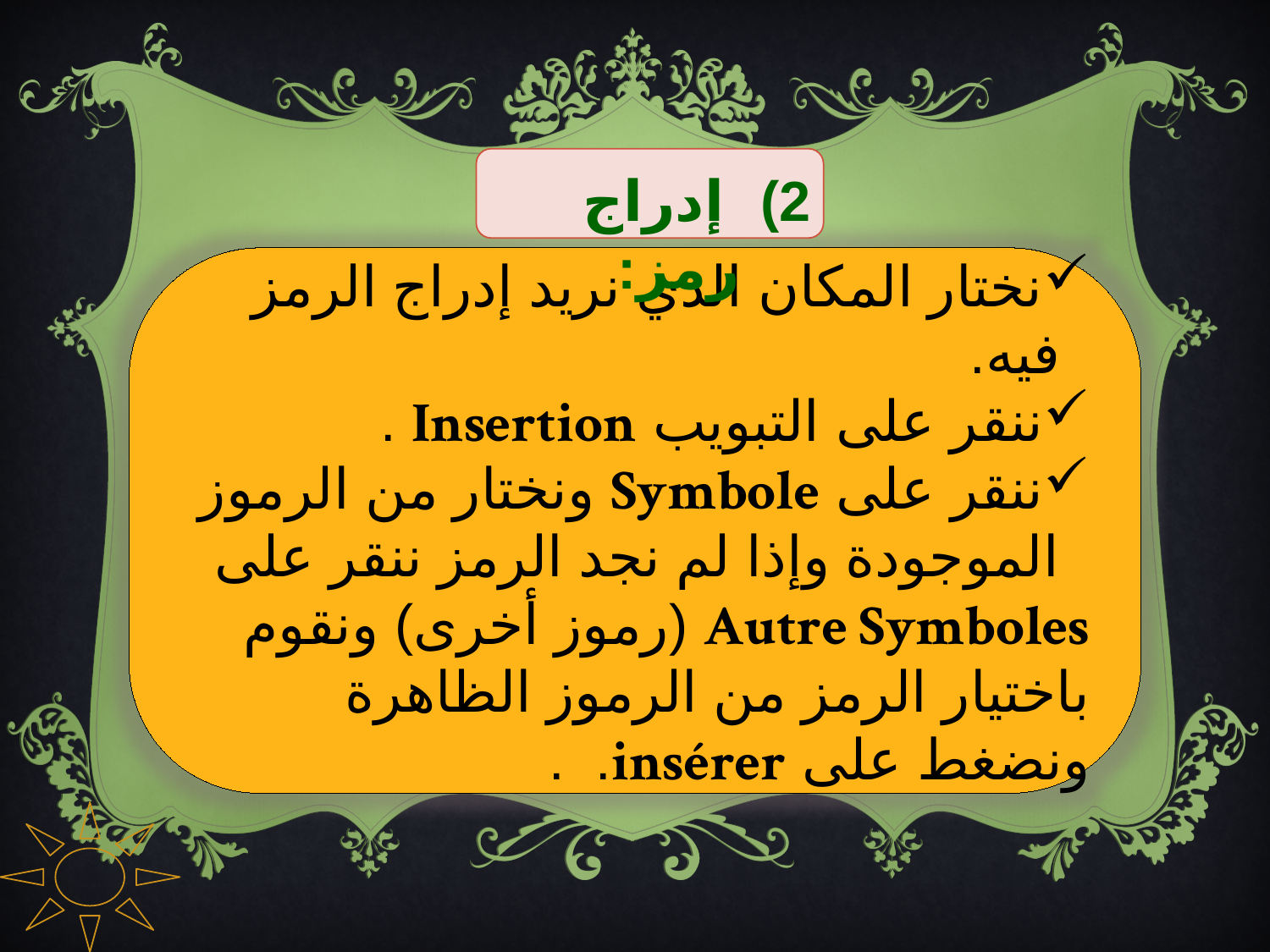

إدراج رمز:
نختار المكان الذي نريد إدراج الرمز فيه.
ننقر على التبويب Insertion .
ننقر على Symbole ونختار من الرموز الموجودة وإذا لم نجد الرمز ننقر على
Autre Symboles (رموز أخرى) ونقوم باختيار الرمز من الرموز الظاهرة ونضغط على insérer.  .